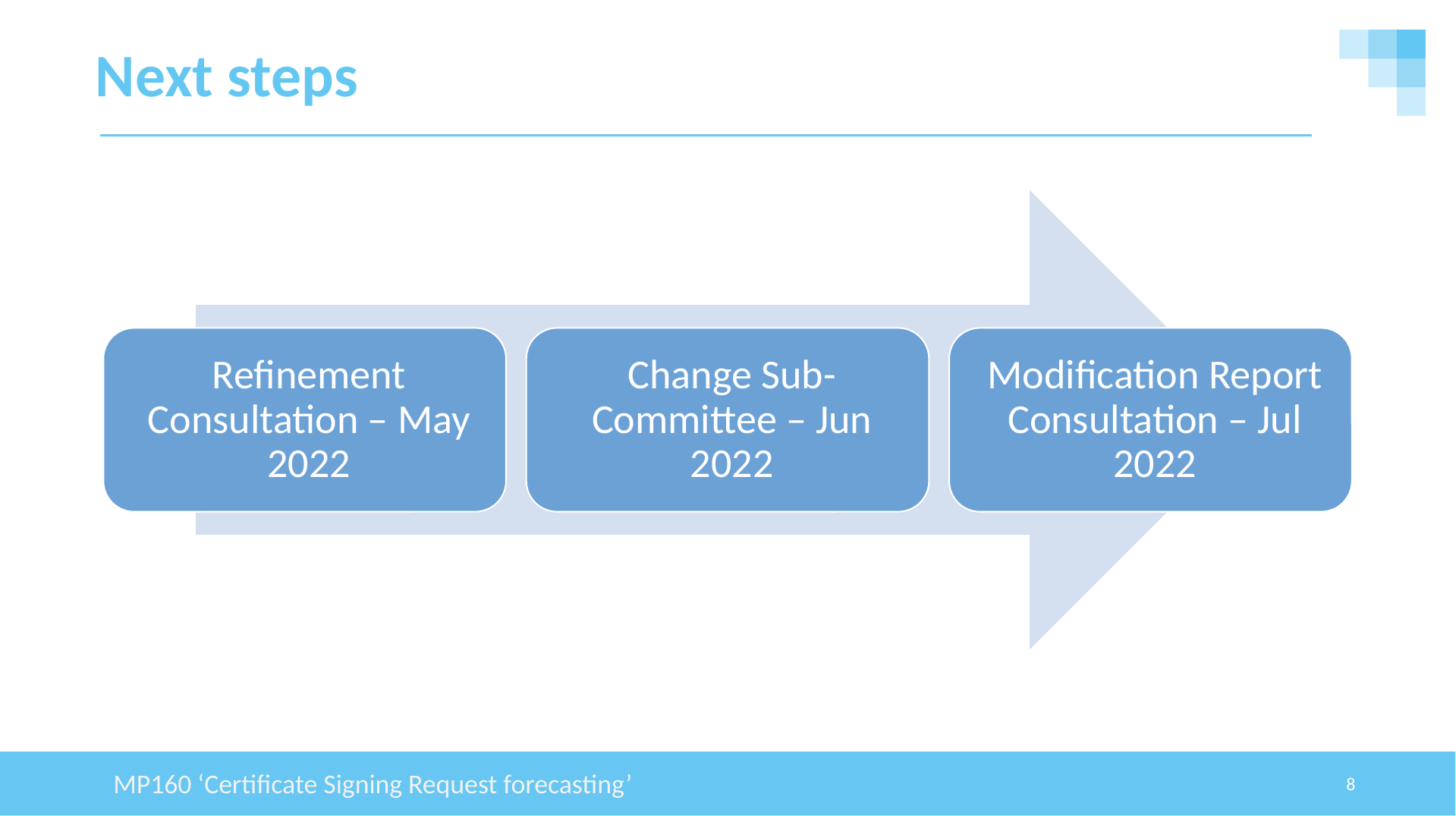

# Next steps
Refinement Consultation – May 2022
Change Sub-Committee – Jun 2022
Modification Report Consultation – Jul 2022
MP160 ‘Certificate Signing Request forecasting’
8